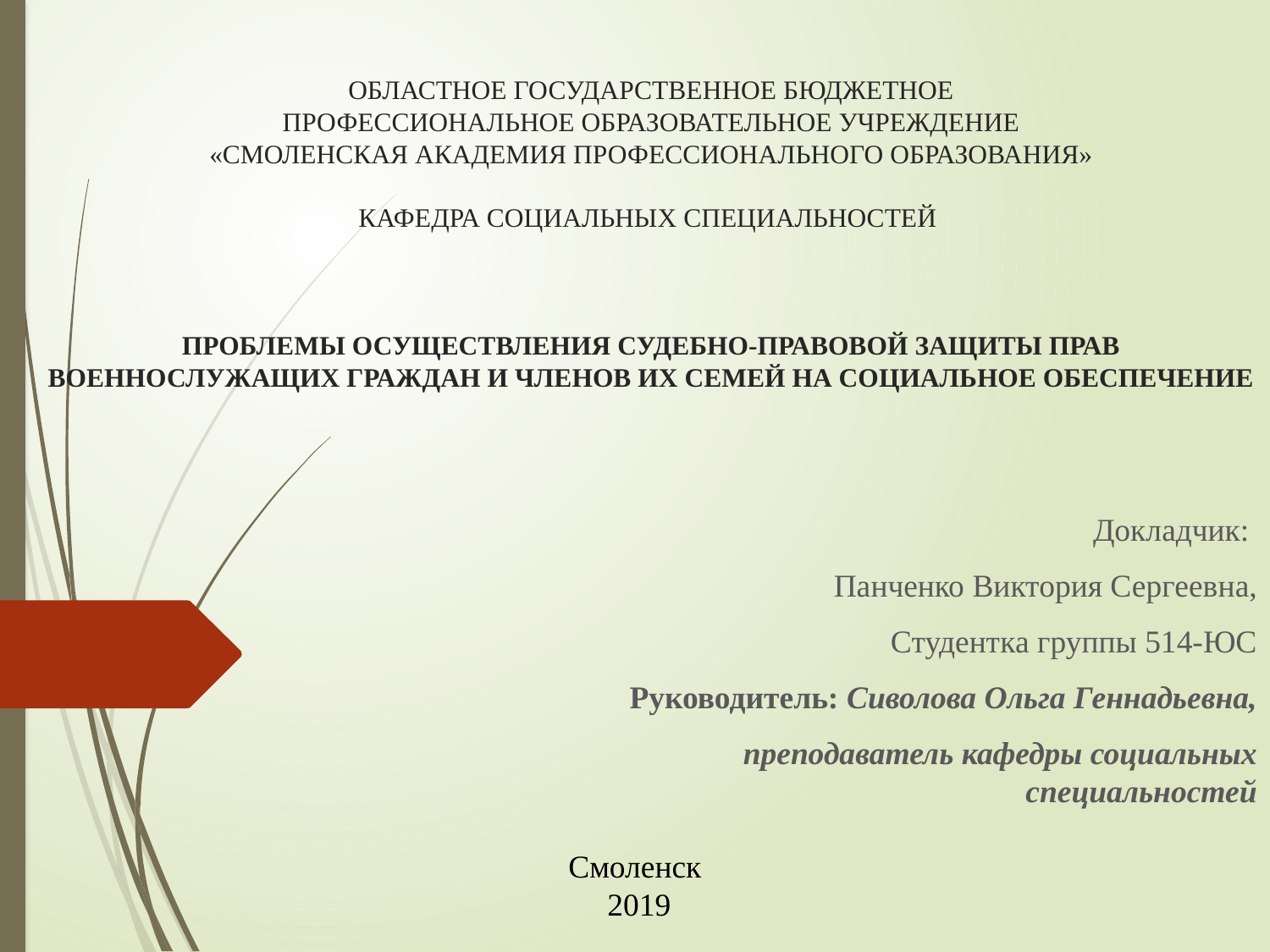

# ОБЛАСТНОЕ ГОСУДАРСТВЕННОЕ БЮДЖЕТНОЕ ПРОФЕССИОНАЛЬНОЕ ОБРАЗОВАТЕЛЬНОЕ УЧРЕЖДЕНИЕ «СМОЛЕНСКАЯ АКАДЕМИЯ ПРОФЕССИОНАЛЬНОГО ОБРАЗОВАНИЯ»   КАФЕДРА СОЦИАЛЬНЫХ СПЕЦИАЛЬНОСТЕЙ       ПРОБЛЕМЫ ОСУЩЕСТВЛЕНИЯ СУДЕБНО-ПРАВОВОЙ ЗАЩИТЫ ПРАВ ВОЕННОСЛУЖАЩИХ ГРАЖДАН И ЧЛЕНОВ ИХ СЕМЕЙ НА СОЦИАЛЬНОЕ ОБЕСПЕЧЕНИЕ

Докладчик:
                            Панченко Виктория Сергеевна,
Студентка группы 514-ЮС
Руководитель: Сиволова Ольга Геннадьевна,
преподаватель кафедры социальных специальностей

Смоленск
 2019